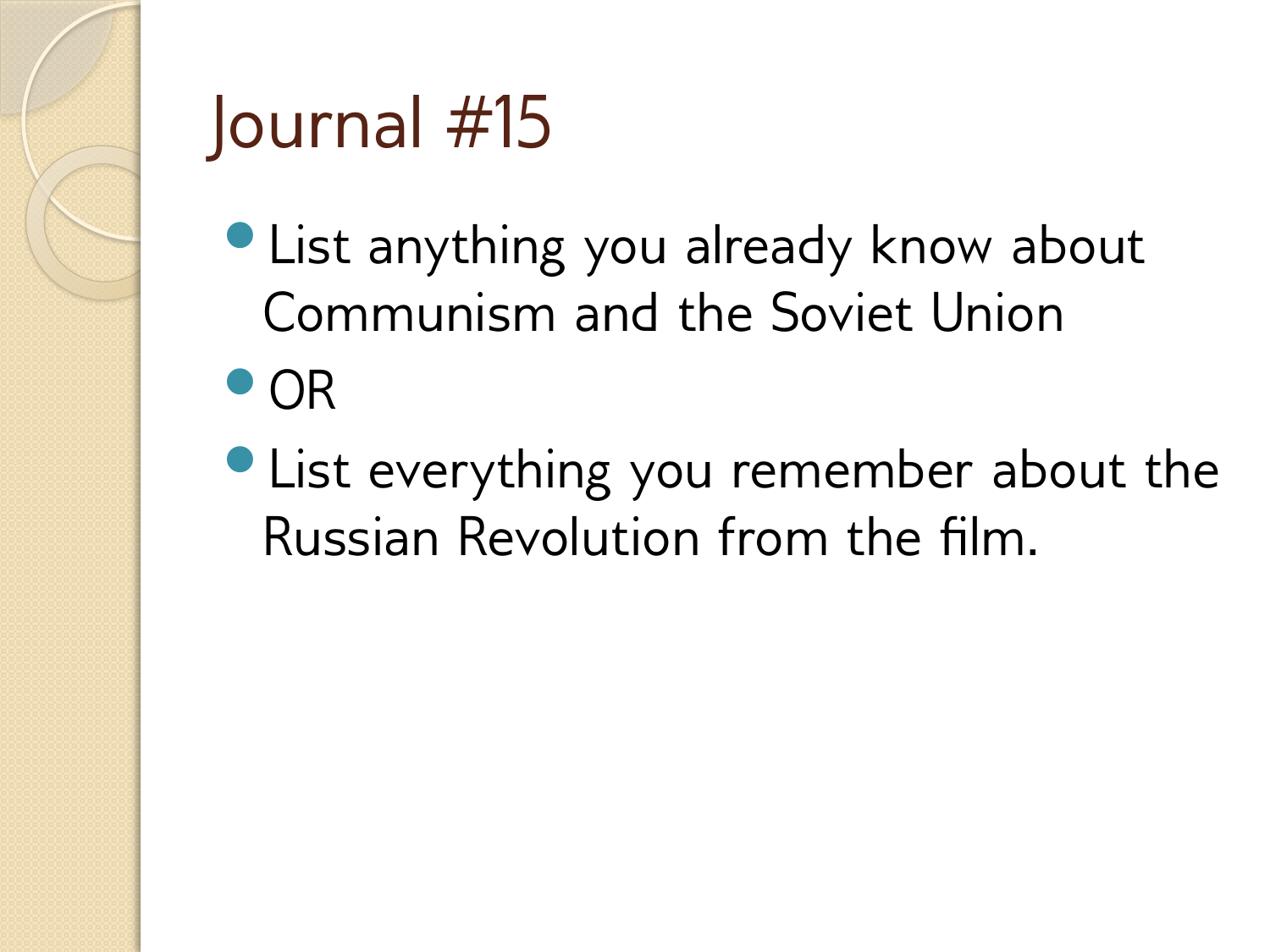

# Journal #15
List anything you already know about Communism and the Soviet Union
OR
List everything you remember about the Russian Revolution from the film.